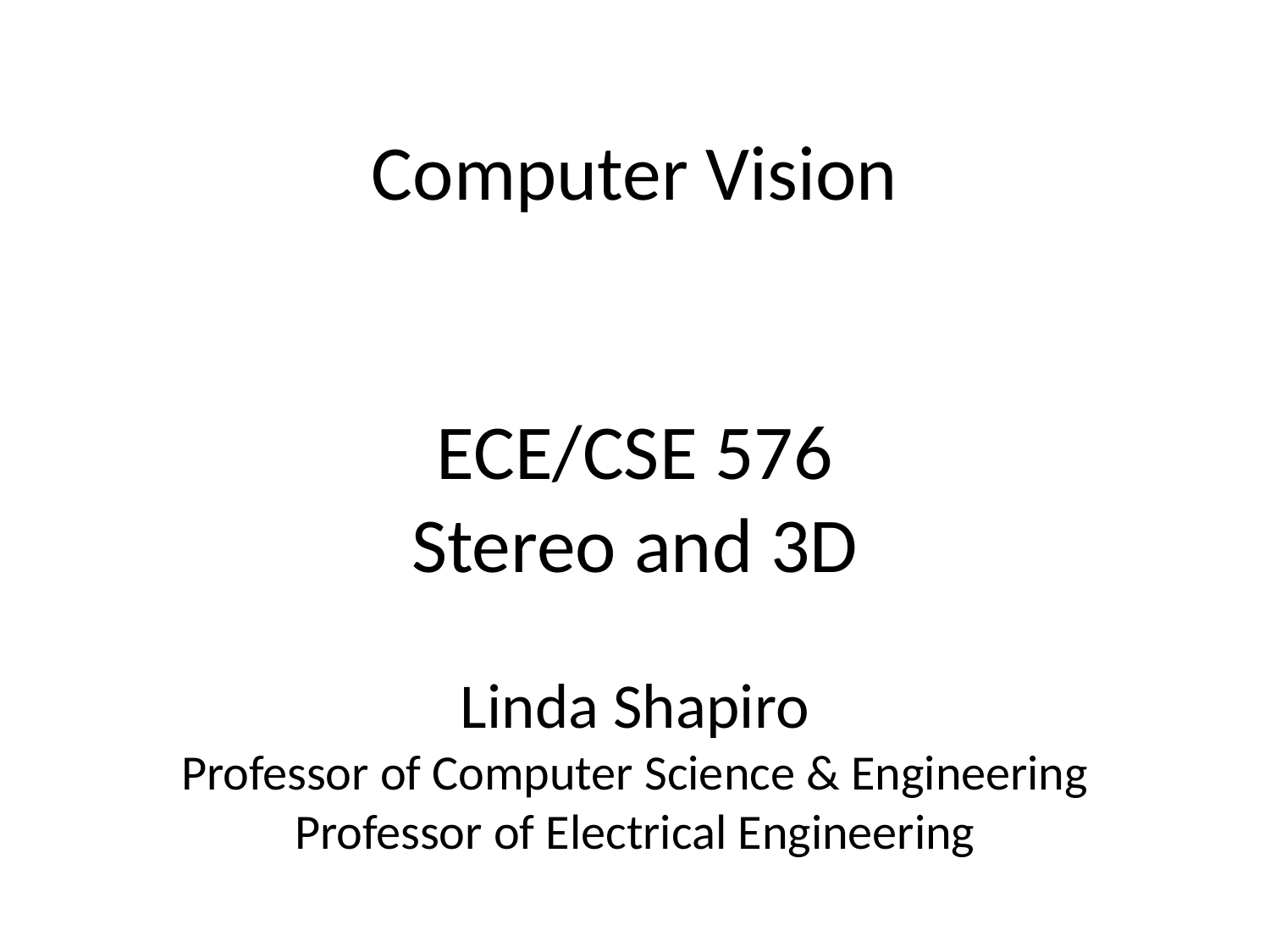

# Computer Vision ECE/CSE 576 Stereo and 3D Linda Shapiro Professor of Computer Science & Engineering Professor of Electrical Engineering